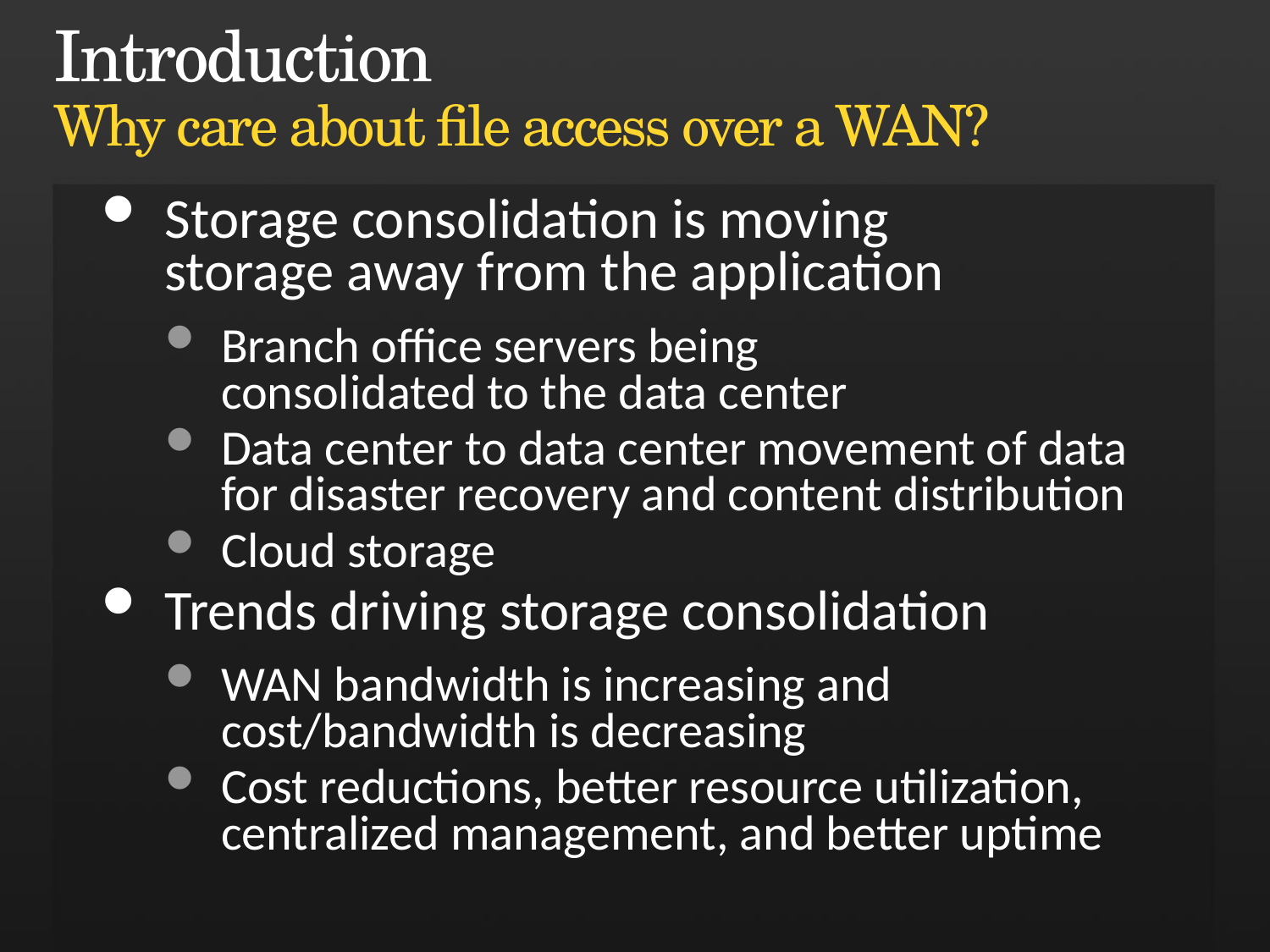

# Introduction Why care about file access over a WAN?
Storage consolidation is moving
storage away from the application
Branch office servers being
consolidated to the data center
Data center to data center movement of data for disaster recovery and content distribution
Cloud storage
Trends driving storage consolidation
WAN bandwidth is increasing and cost/bandwidth is decreasing
Cost reductions, better resource utilization, centralized management, and better uptime